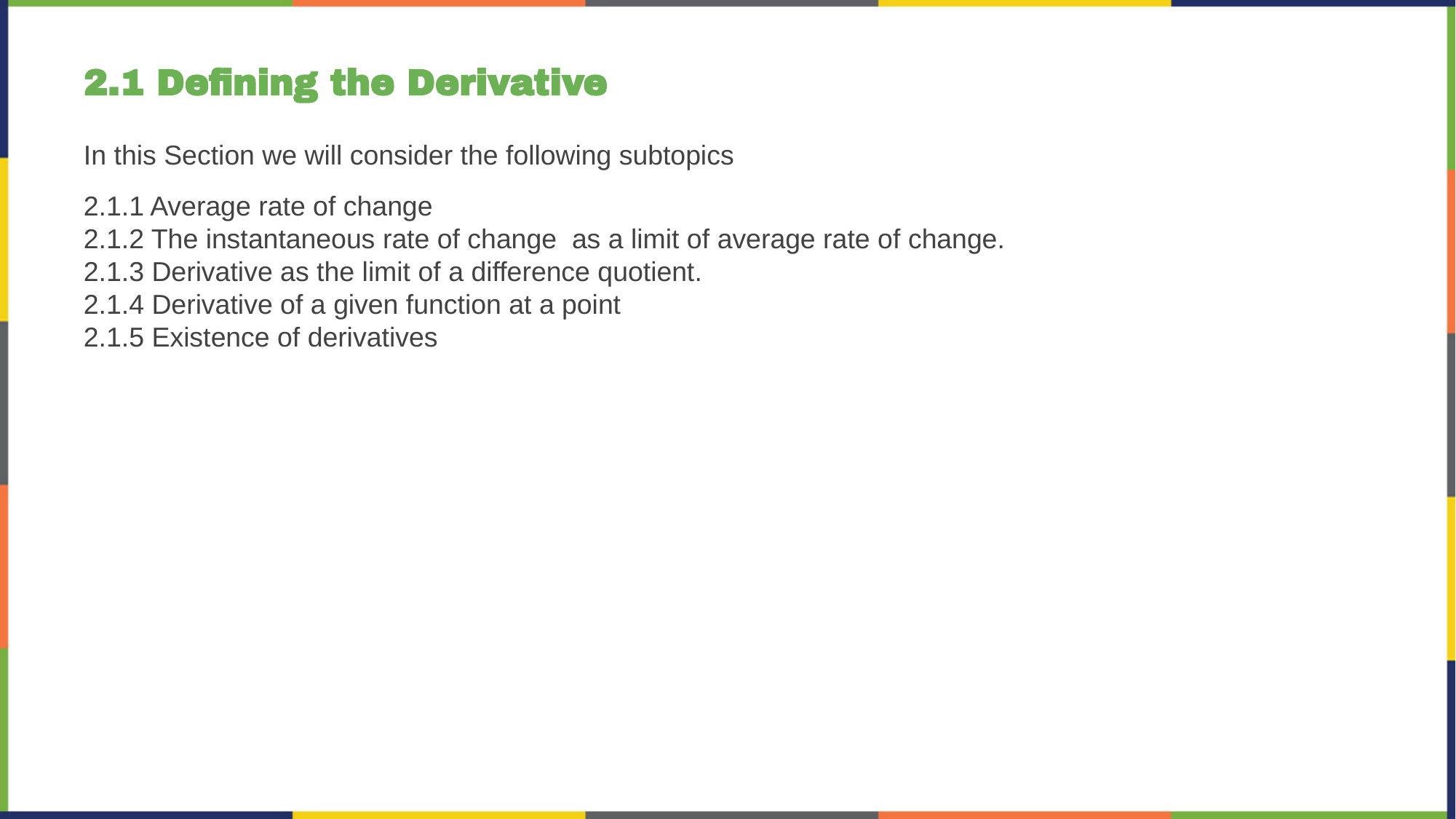

# 2.1 Defining the Derivative
In this Section we will consider the following subtopics
2.1.1 Average rate of change
2.1.2 The instantaneous rate of change  as a limit of average rate of change.
2.1.3 Derivative as the limit of a difference quotient.
2.1.4 Derivative of a given function at a point
2.1.5 Existence of derivatives